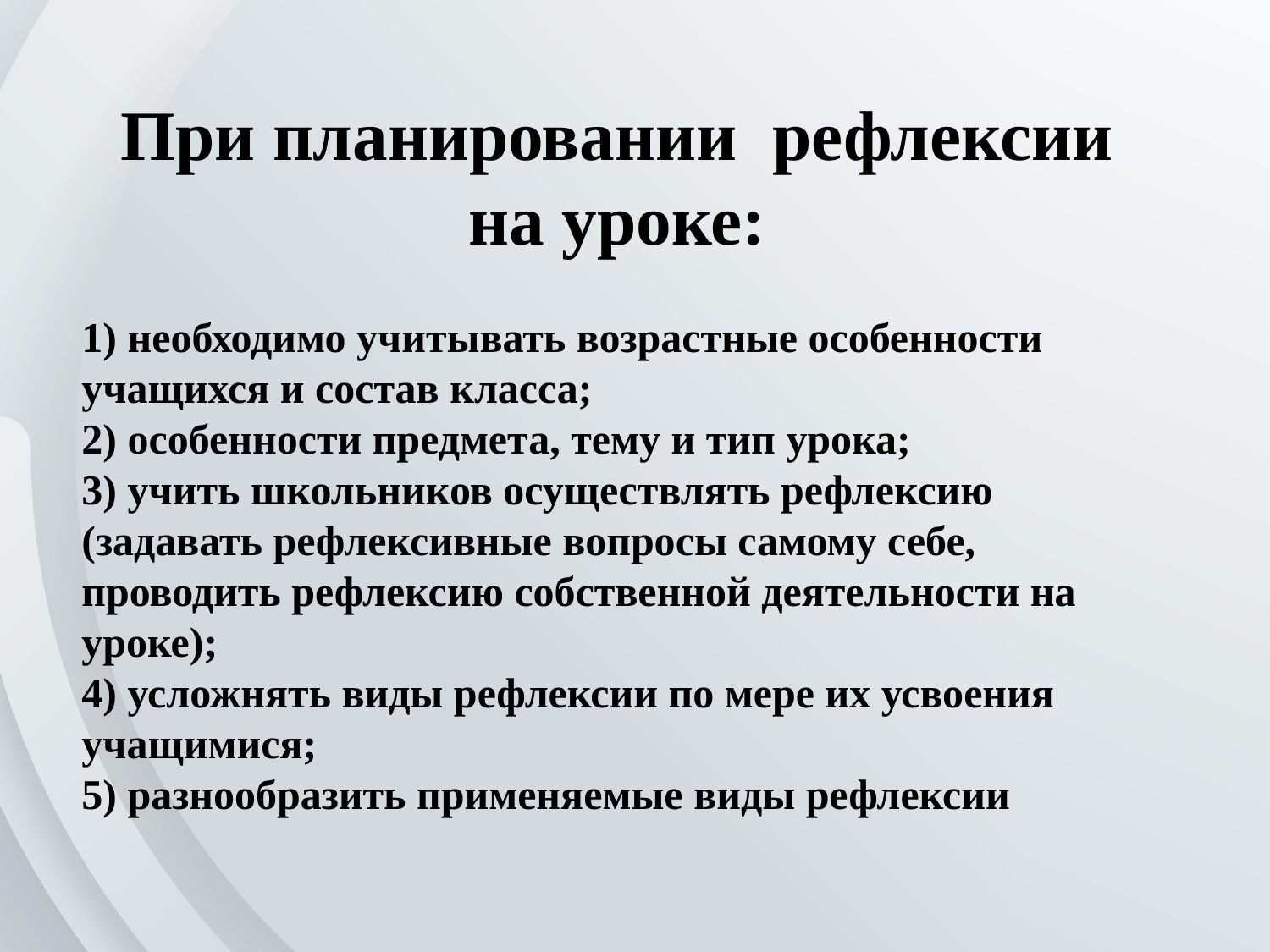

При планировании  рефлексии на уроке:

1) необходимо учитывать возрастные особенности учащихся и состав класса;
2) особенности предмета, тему и тип урока;
3) учить школьников осуществлять рефлексию (задавать рефлексивные вопросы самому себе, проводить рефлексию собственной деятельности на уроке);
4) усложнять виды рефлексии по мере их усвоения учащимися;
5) разнообразить применяемые виды рефлексии